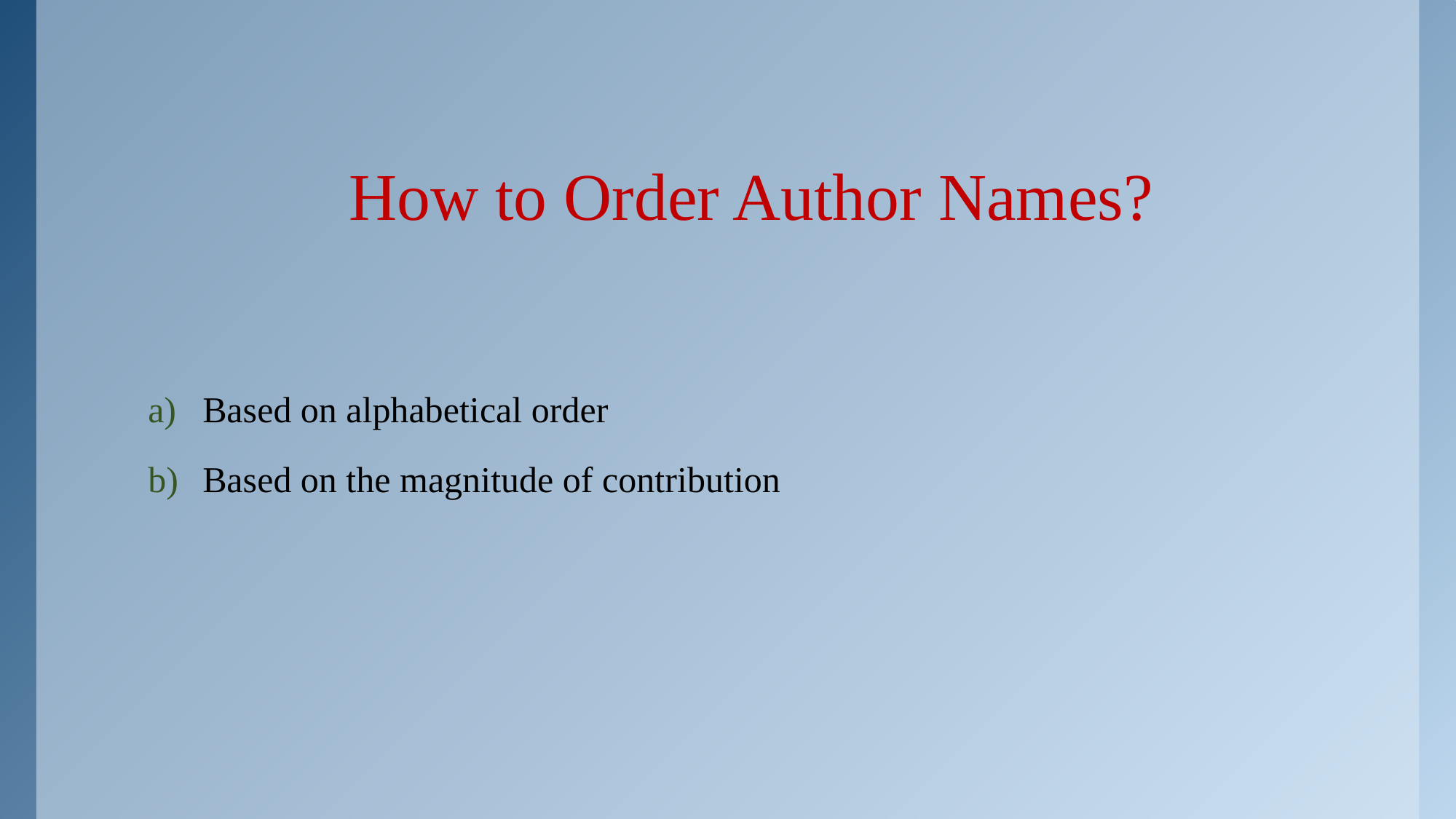

# How to Order Author Names?
Based on alphabetical order
Based on the magnitude of contribution